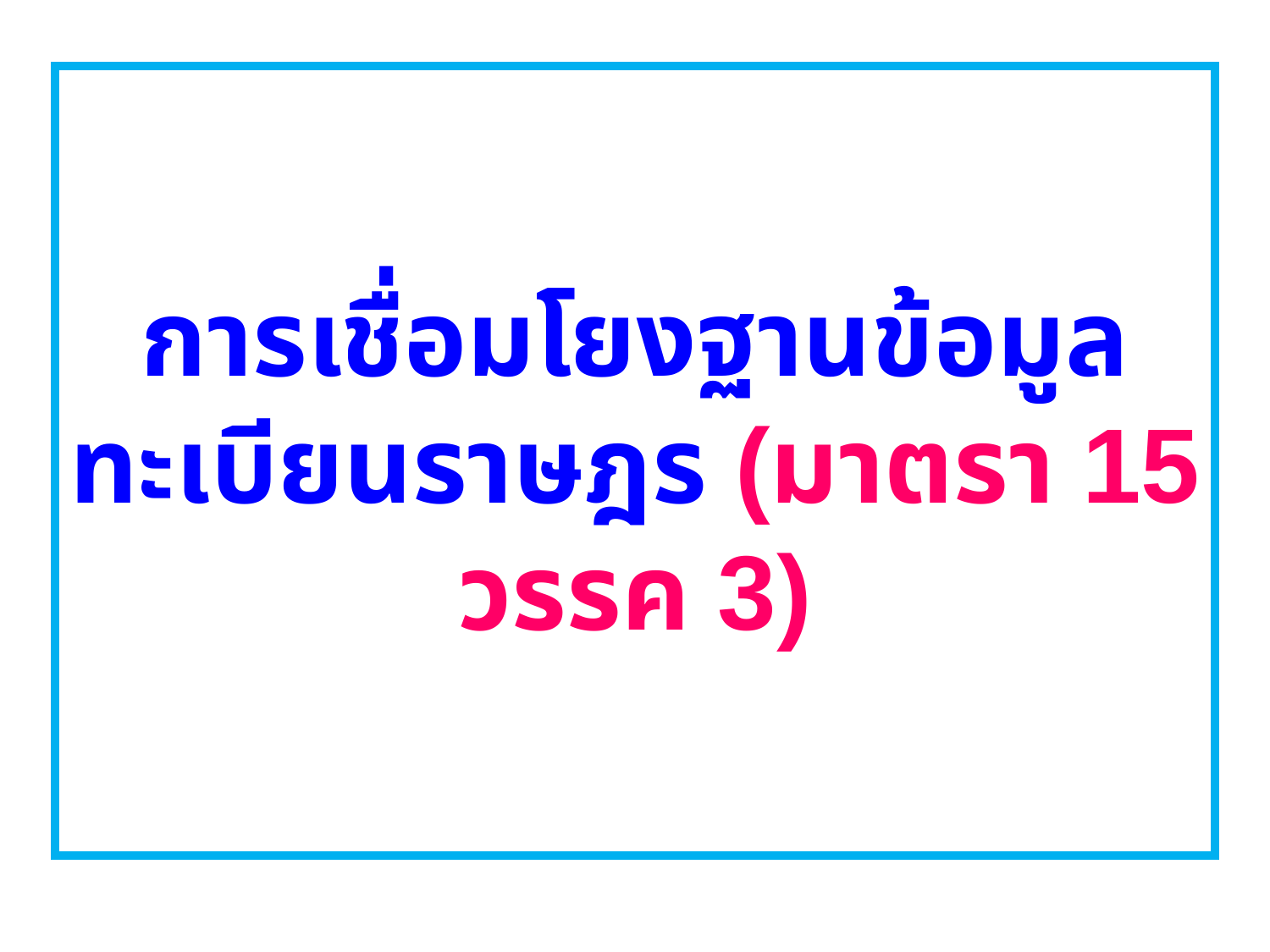

การเชื่อมโยงฐานข้อมูลทะเบียนราษฎร (มาตรา 15 วรรค 3)